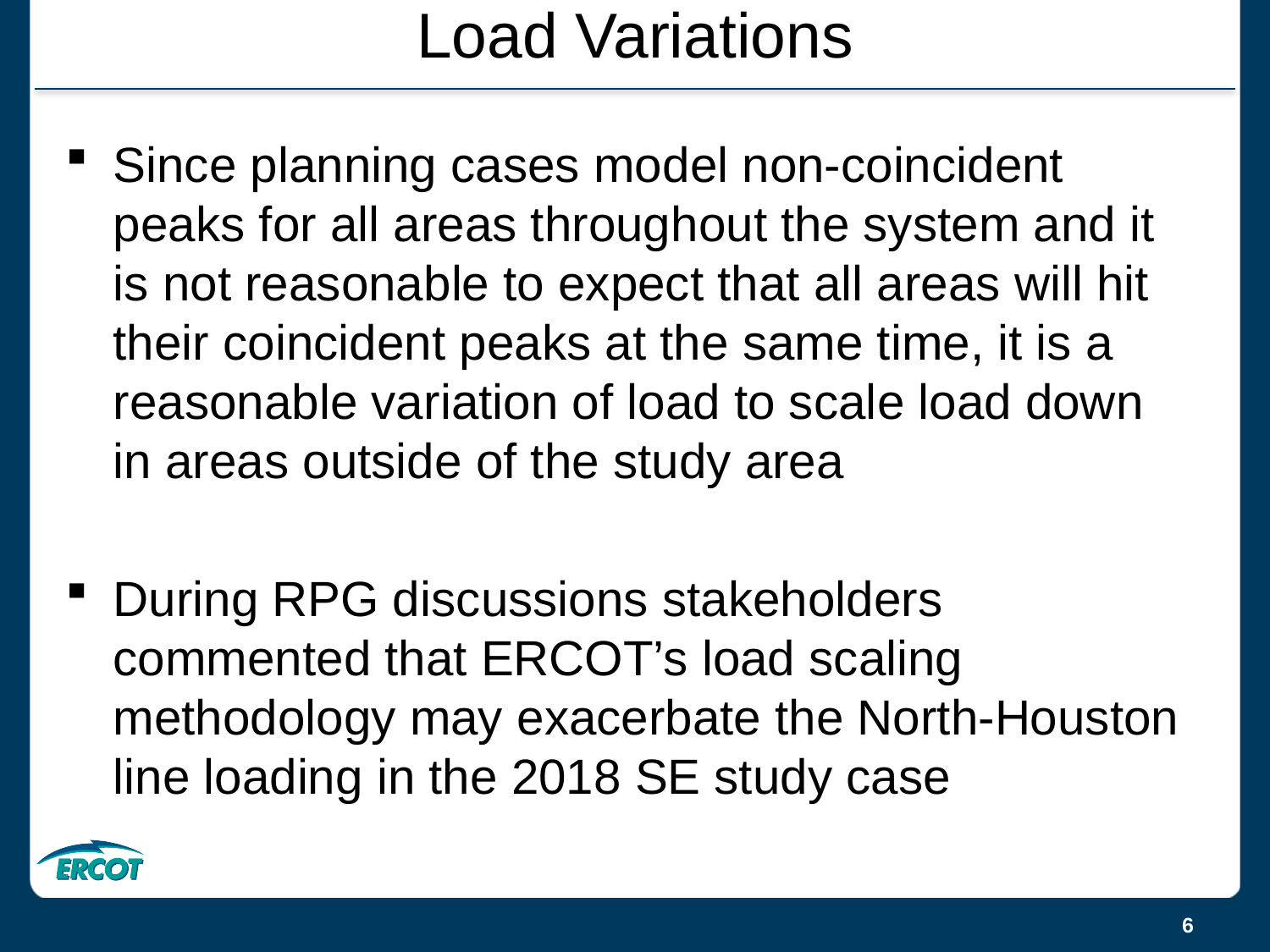

# Load Variations
Since planning cases model non-coincident peaks for all areas throughout the system and it is not reasonable to expect that all areas will hit their coincident peaks at the same time, it is a reasonable variation of load to scale load down in areas outside of the study area

During RPG discussions stakeholders commented that ERCOT’s load scaling methodology may exacerbate the North-Houston line loading in the 2018 SE study case
6